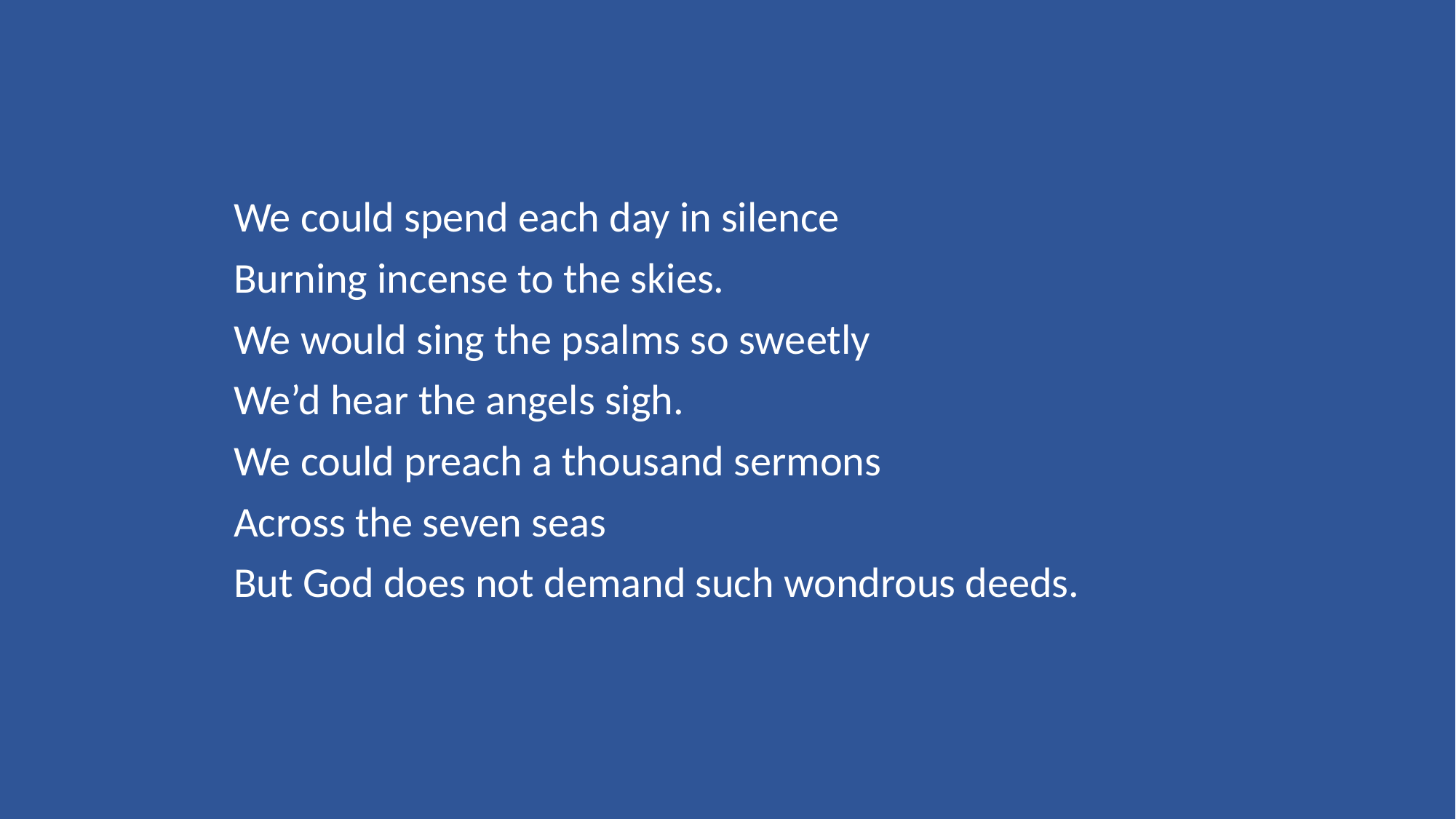

We could spend each day in silence
Burning incense to the skies.
We would sing the psalms so sweetly
We’d hear the angels sigh.
We could preach a thousand sermons
Across the seven seas
But God does not demand such wondrous deeds.